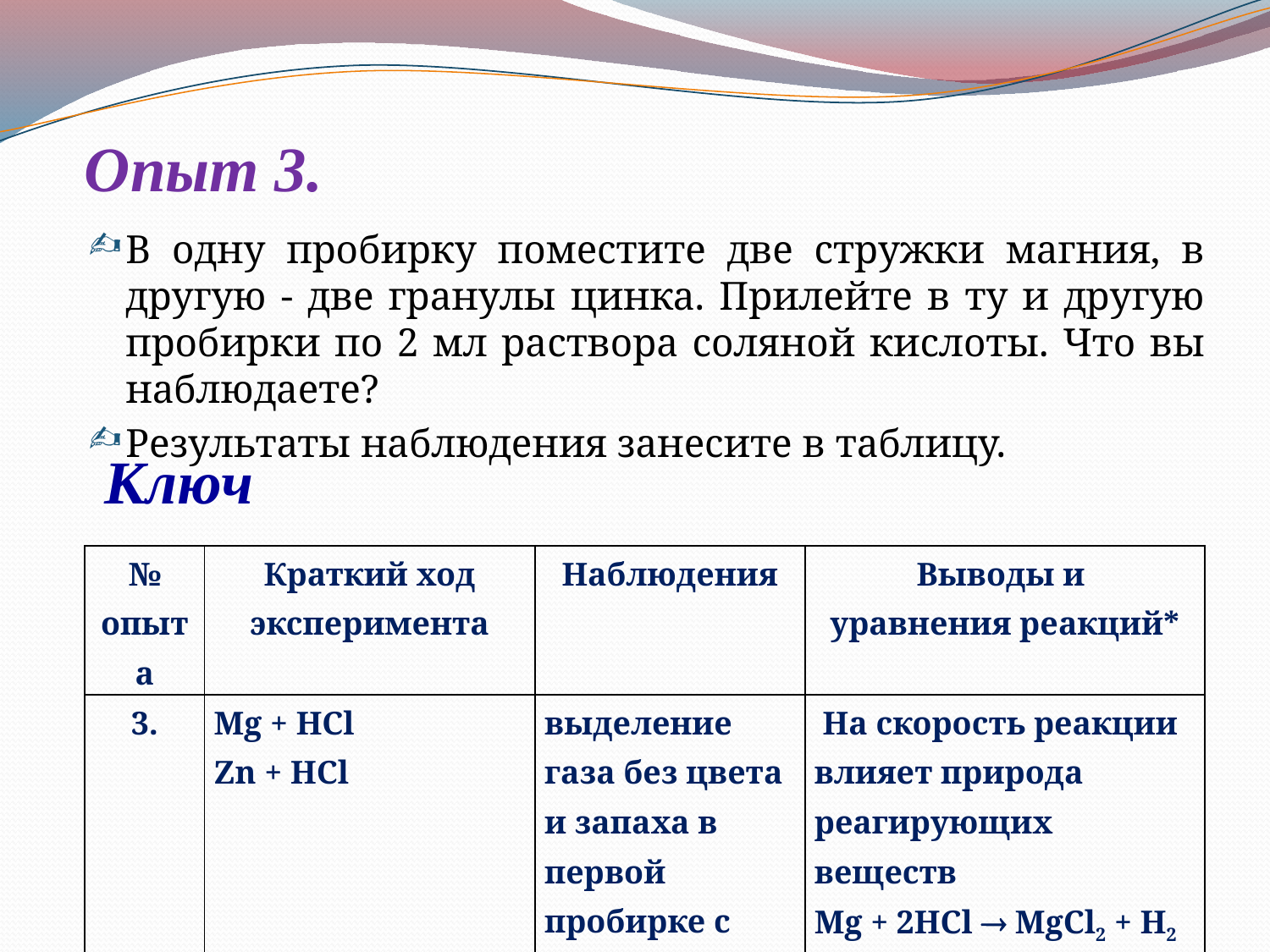

# Опыт 3.
В одну пробирку поместите две стружки магния, в другую - две гранулы цинка. Прилейте в ту и другую пробирки по 2 мл раствора соляной кислоты. Что вы наблюдаете?
Результаты наблюдения занесите в таблицу.

Ключ
| № опыта | Краткий ход эксперимента | Наблюдения | Выводы и уравнения реакций\* |
| --- | --- | --- | --- |
| 3. | Mg + HCl Zn + HCl | выделение газа без цвета и запаха в первой пробирке с большей скоростью | На скорость реакции влияет природа реагирующих веществ Mg + 2HCl → MgCl2 + H2 Zn + 2HCl → ZnCl2 + H2 |